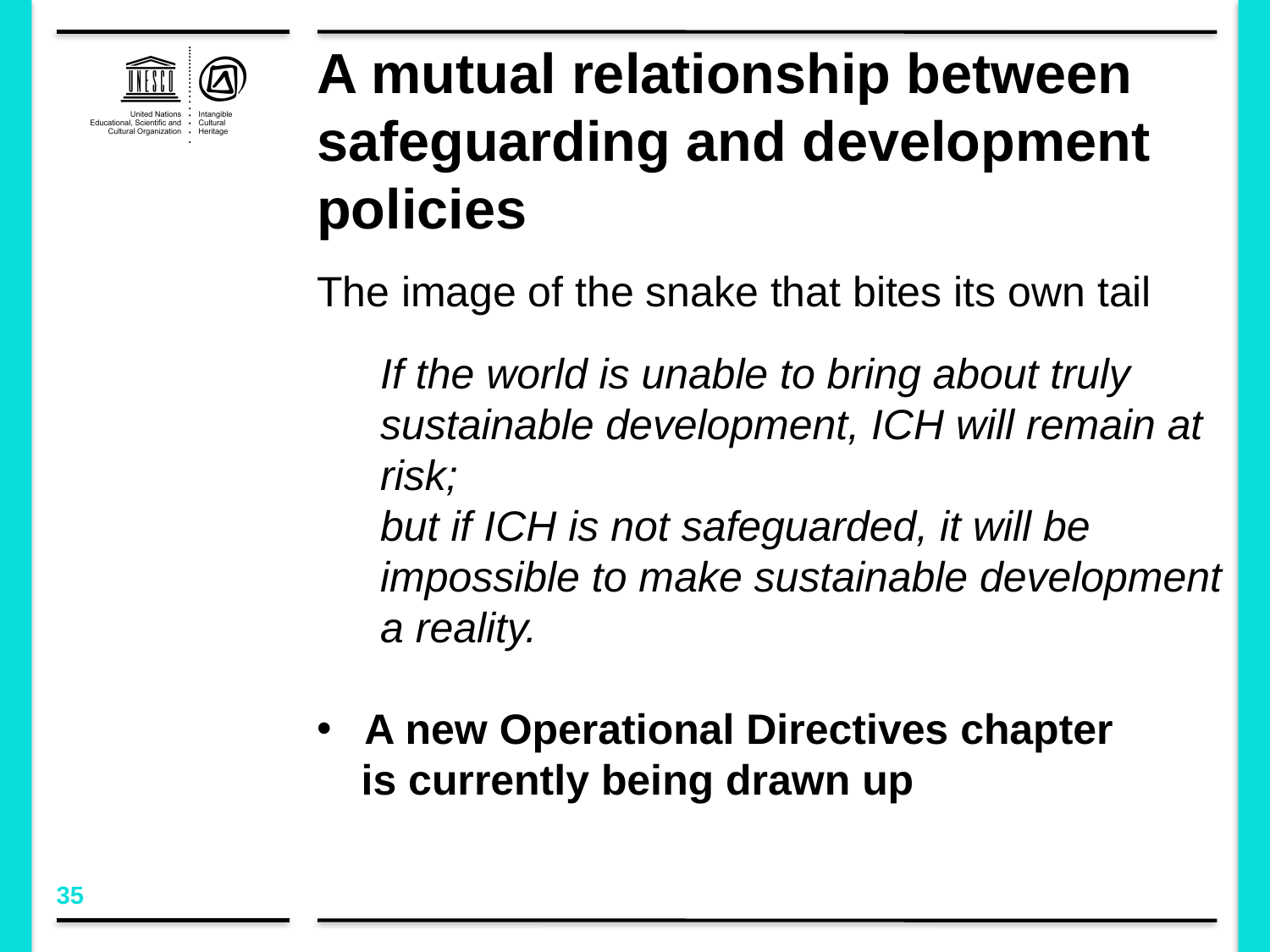

# A mutual relationship between safeguarding and development policies
The image of the snake that bites its own tail
If the world is unable to bring about truly sustainable development, ICH will remain at risk;
but if ICH is not safeguarded, it will be impossible to make sustainable development a reality.

A new Operational Directives chapter
    is currently being drawn up